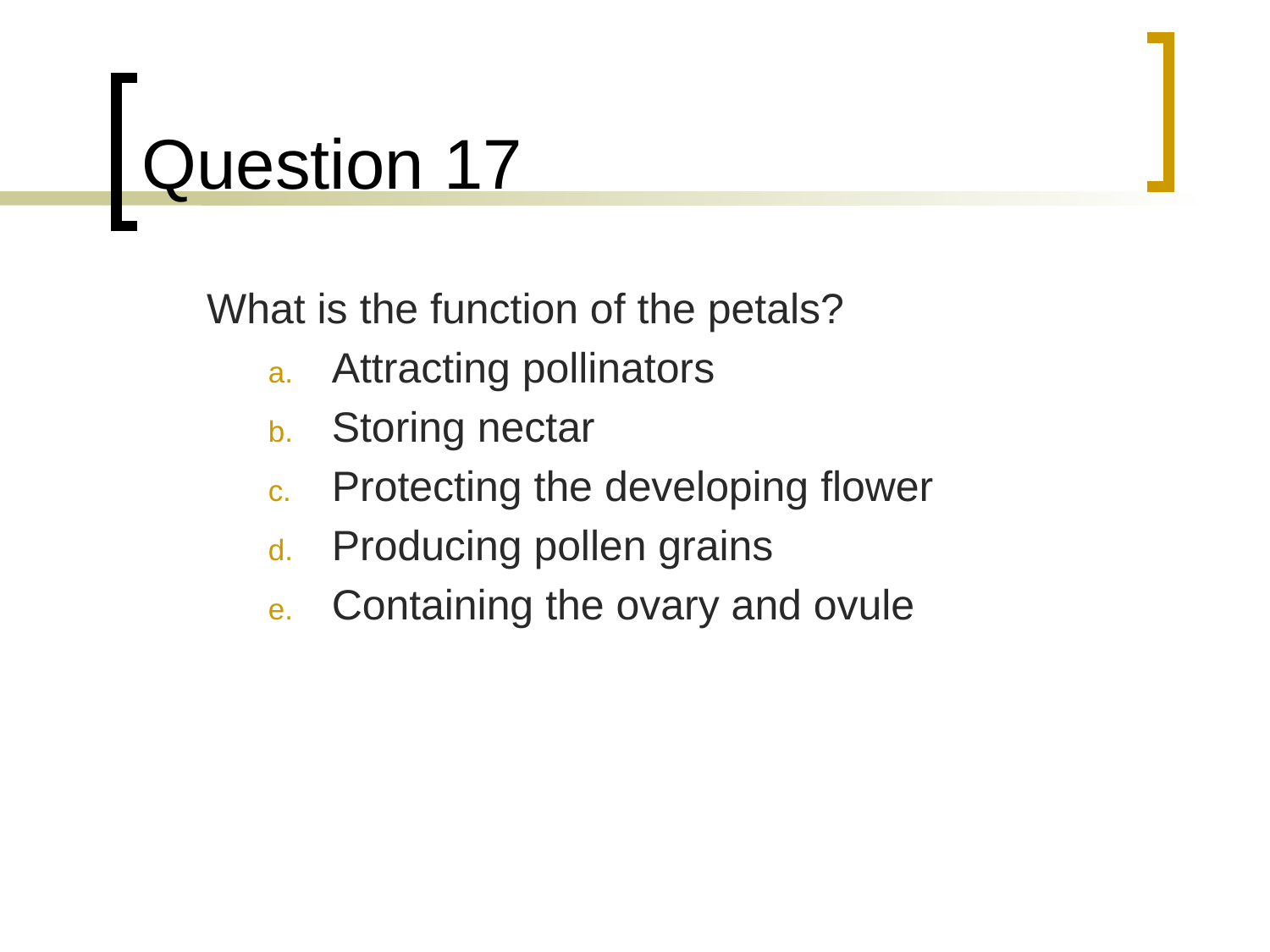

# Question 17
	What is the function of the petals?
Attracting pollinators
Storing nectar
Protecting the developing flower
Producing pollen grains
Containing the ovary and ovule